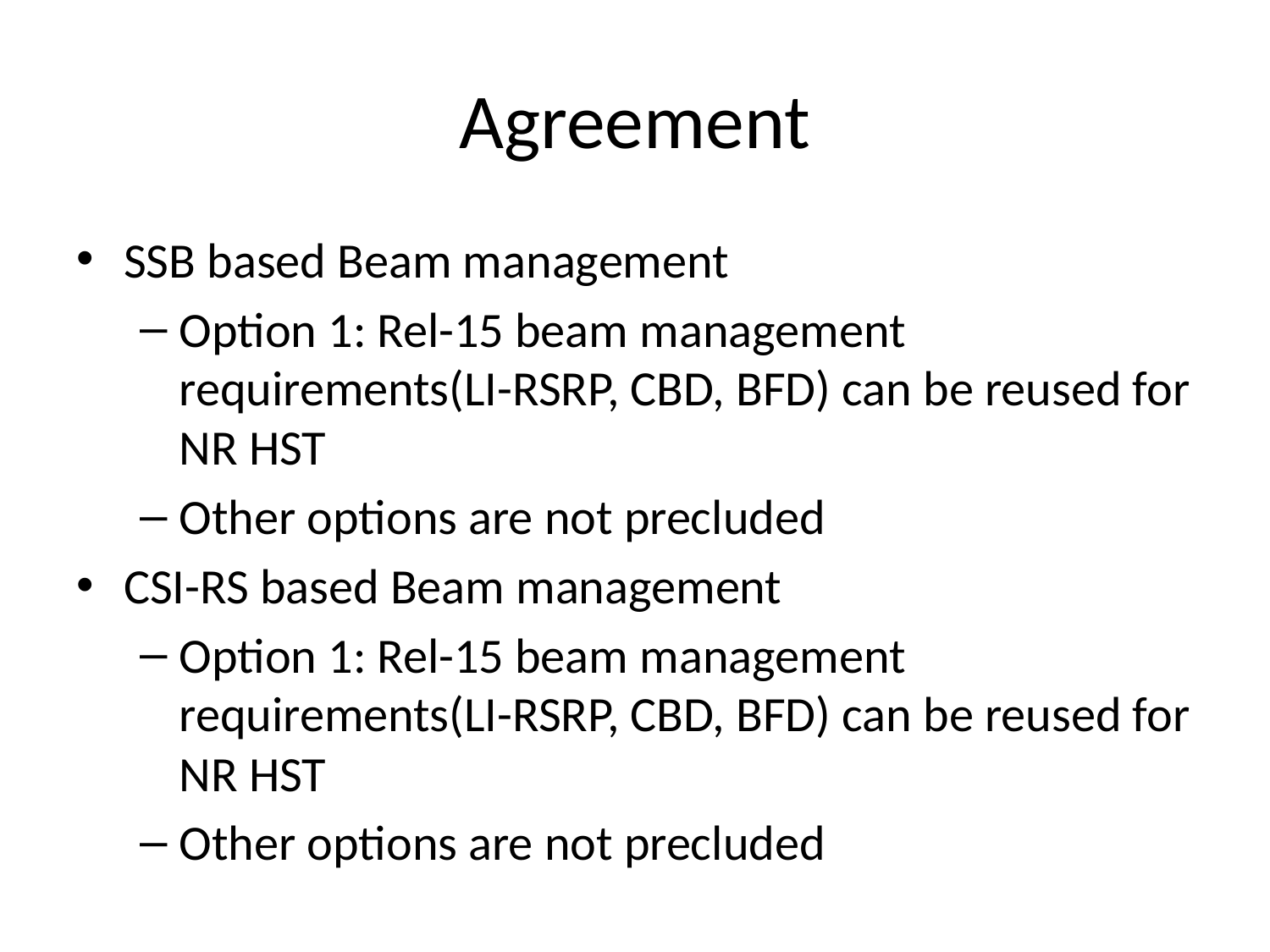

# Agreement
SSB based Beam management
Option 1: Rel-15 beam management requirements(LI-RSRP, CBD, BFD) can be reused for NR HST
Other options are not precluded
CSI-RS based Beam management
Option 1: Rel-15 beam management requirements(LI-RSRP, CBD, BFD) can be reused for NR HST
Other options are not precluded